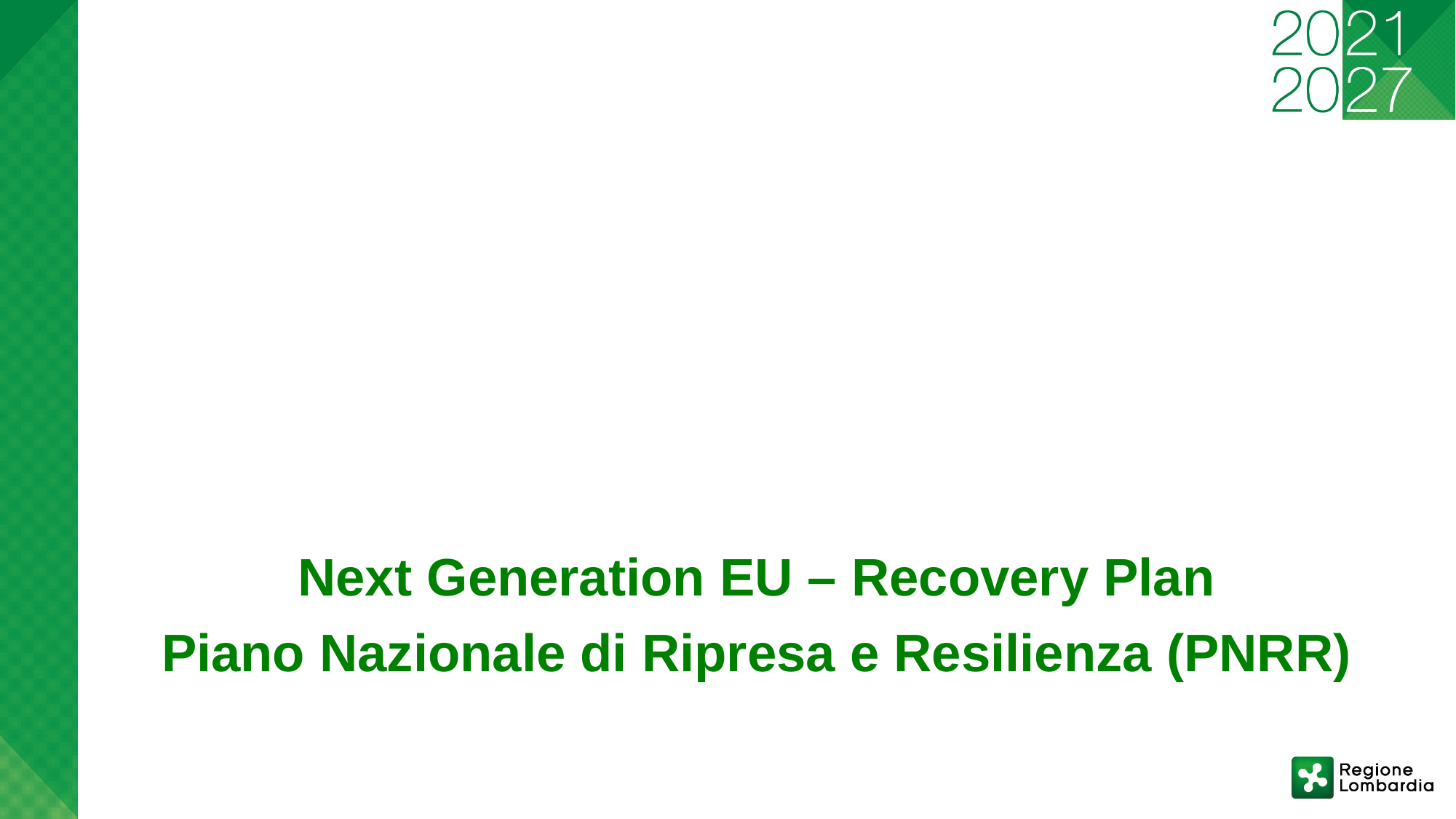

Next Generation EU – Recovery Plan
Piano Nazionale di Ripresa e Resilienza (PNRR)